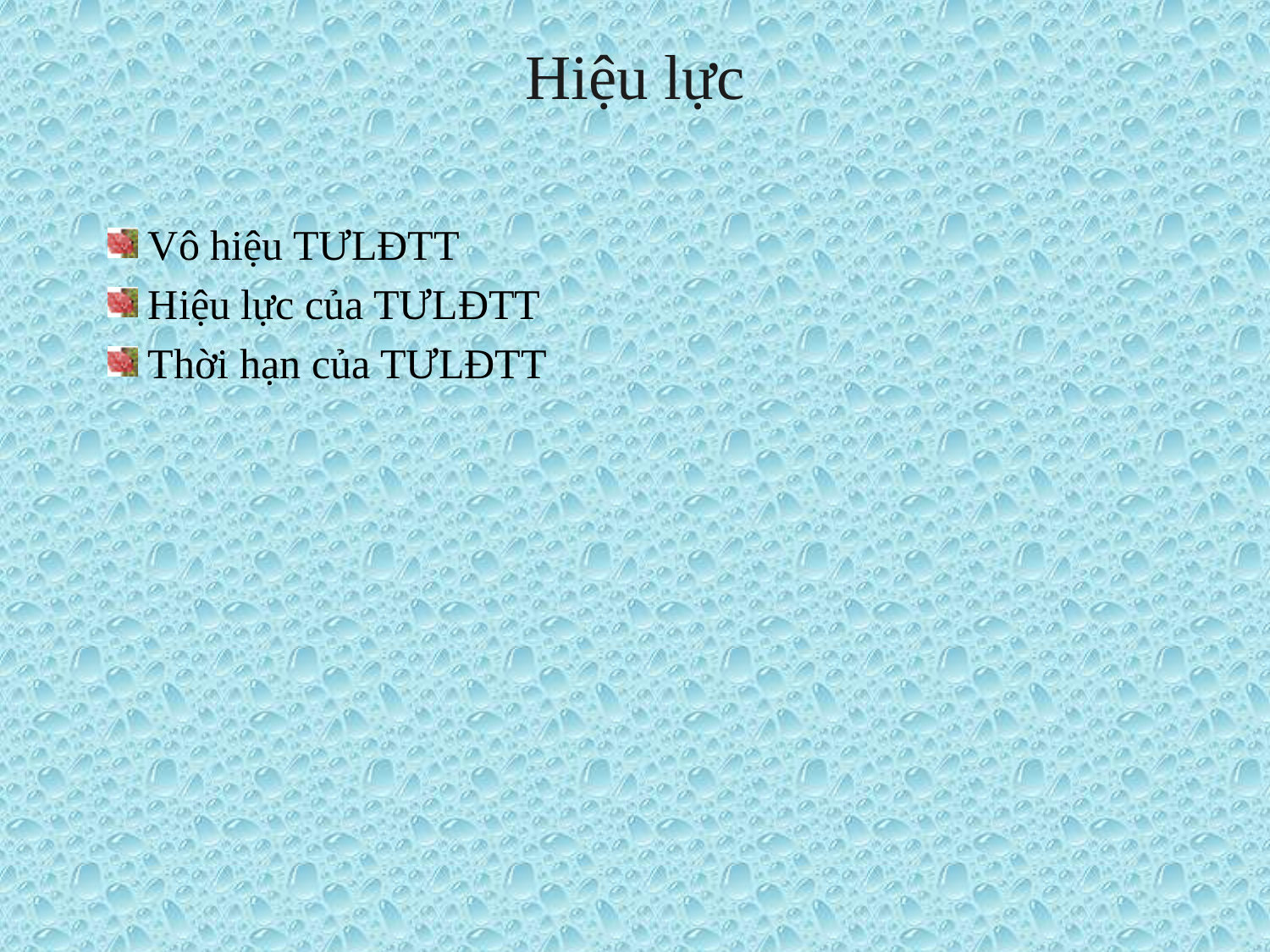

# Hiệu lực
 Vô hiệu TƯLĐTT
 Hiệu lực của TƯLĐTT
 Thời hạn của TƯLĐTT